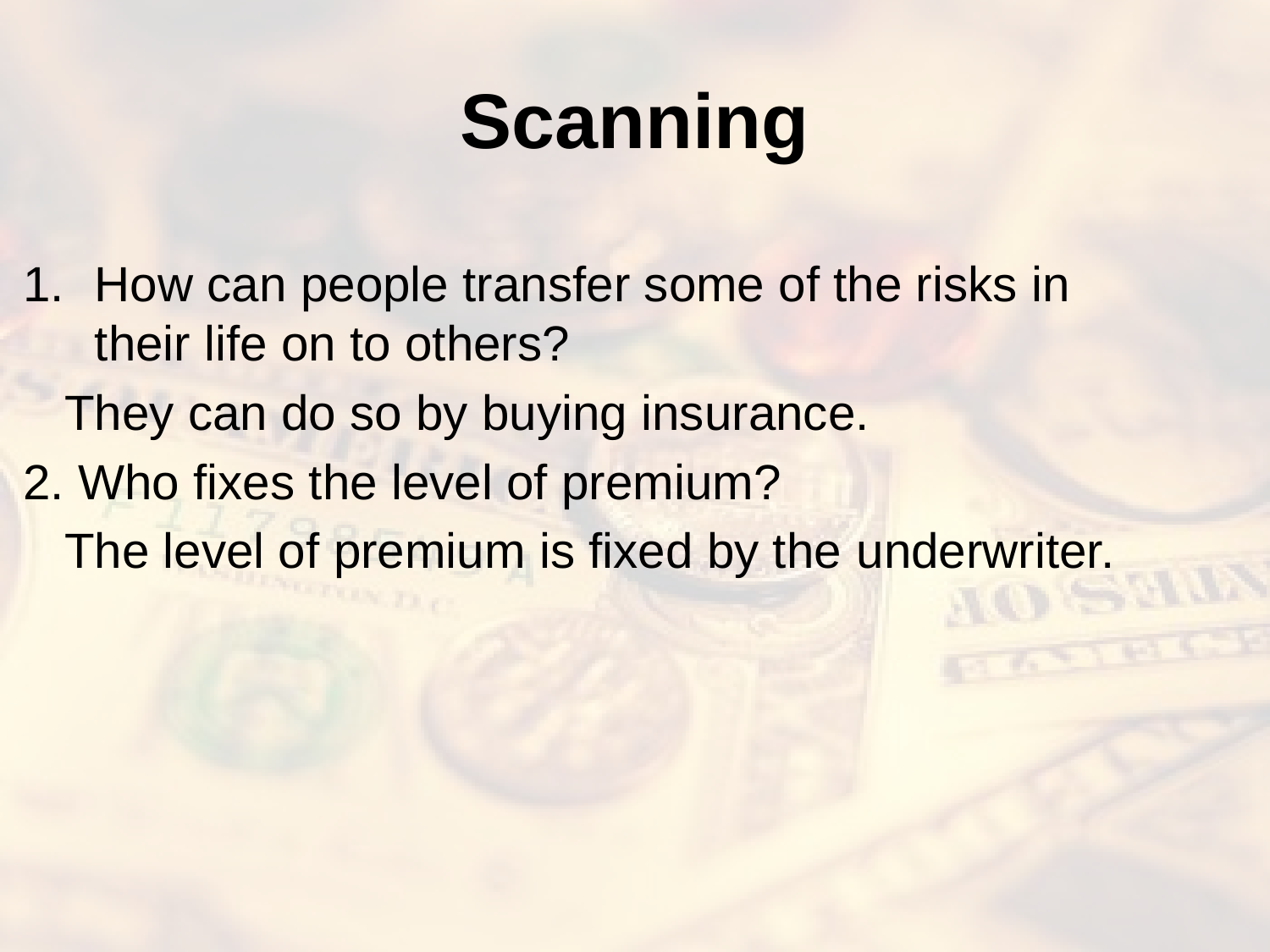

# Scanning
How can people transfer some of the risks in their life on to others?
   They can do so by buying insurance.
2. Who fixes the level of premium?
   The level of premium is fixed by the underwriter.